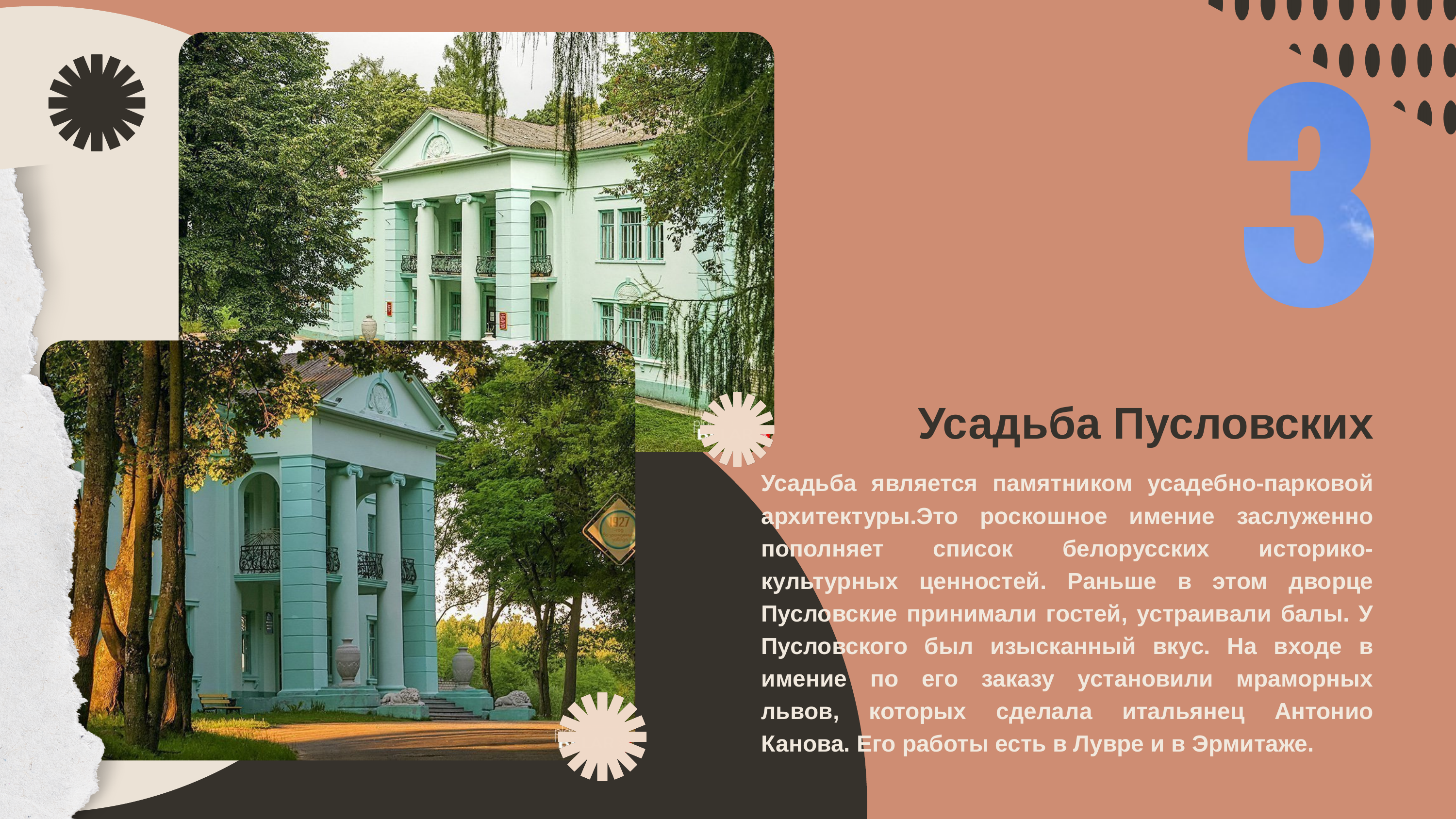

Усадьба Пусловских

Усадьба является памятником усадебно-парковой архитектуры.Это роскошное имение заслуженно пополняет список белорусских историко-культурных ценностей. Раньше в этом дворце Пусловские принимали гостей, устраивали балы. У Пусловского был изысканный вкус. На входе в имение по его заказу установили мраморных львов, которых сделала итальянец Антонио Канова. Его работы есть в Лувре и в Эрмитаже.